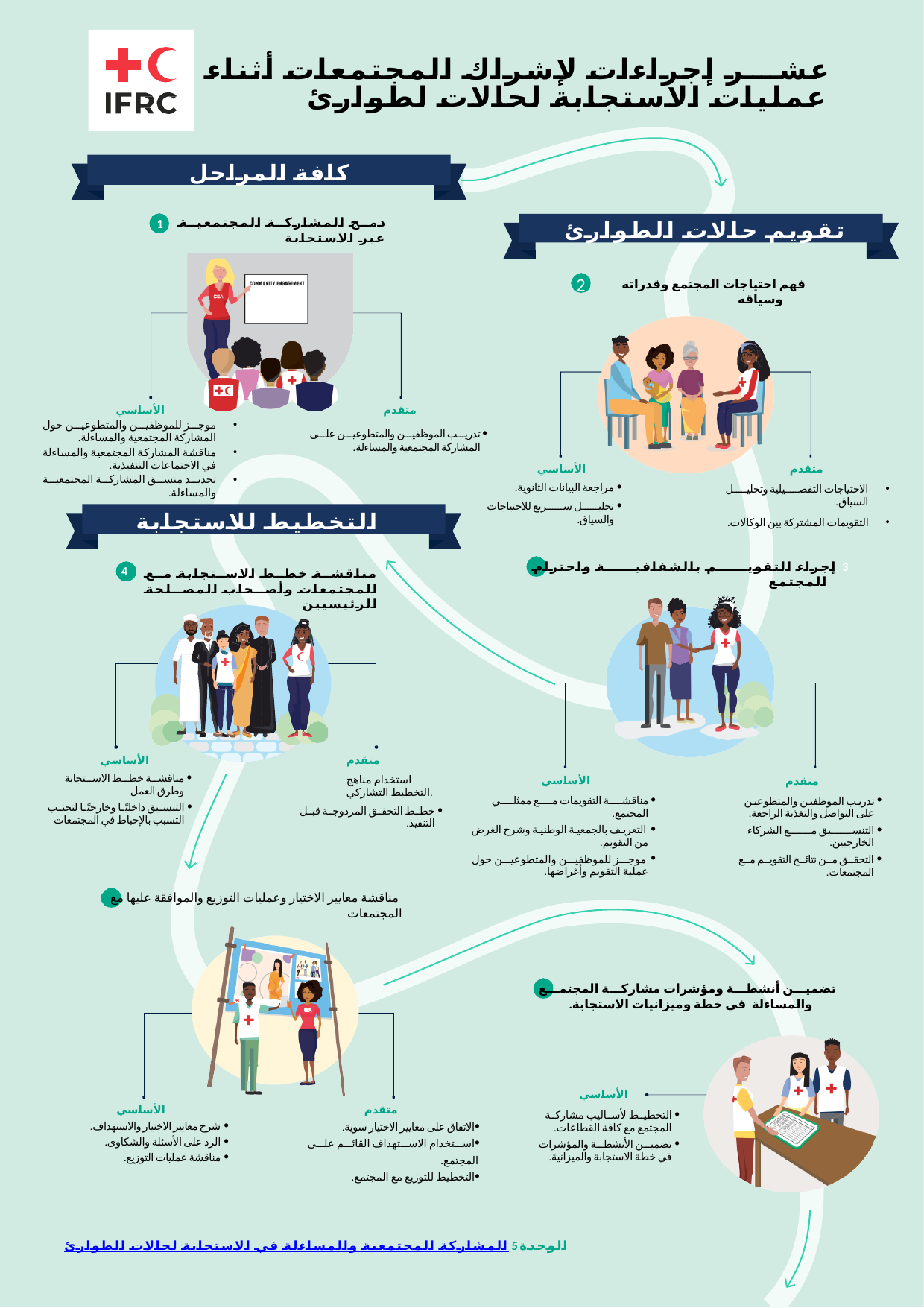

عشر إجراءات لإشراك المجتمعات أثناء عمليات الاستجابة لحالات لطوارئ

كافة المراحل

دمج المشاركة المجتمعية عبر الاستجابة

تقويم حالات الطوارئ
1

2
فهم احتياجات المجتمع وقدراته وسياقه

الأساسي
موجز للموظفين والمتطوعين حول المشاركة المجتمعية والمساءلة.
مناقشة المشاركة المجتمعية والمساءلة في الاجتماعات التنفيذية.
تحديد منسق المشاركة المجتمعية والمساءلة.
متقدم
تدريب الموظفين والمتطوعين على المشاركة المجتمعية والمساءلة.
الأساسي
مراجعة البيانات الثانوية.
تحليل سريع للاحتياجات والسياق.
متقدم
الاحتياجات التفصيلية وتحليل السياق.
التقويمات المشتركة بين الوكالات.
التخطيط للاستجابة

3 إجراء التقويم بالشفافية واحترام المجتمع

4
مناقشة خطط الاستجابة مع المجتمعات وأصحاب المصلحة الرئيسيين

متقدم
استخدام مناهج التخطيط التشاركي.
خطط التحقق المزدوجة قبل التنفيذ.
الأساسي
مناقشة خطط الاستجابة وطرق العمل
التنسيق داخليًا وخارجيًا لتجنب التسبب بالإحباط في المجتمعات

الأساسي
مناقشة التقويمات مع ممثلي المجتمع.
 التعريف بالجمعية الوطنية وشرح الغرض من التقويم.
 موجز للموظفين والمتطوعين حول عملية التقويم وأغراضها.
متقدم
تدريب الموظفين والمتطوعين على التواصل والتغذية الراجعة.
التنسيق مع الشركاء الخارجيين.
التحقق من نتائج التقويم مع المجتمعات.

 مناقشة معايير الاختيار وعمليات التوزيع والموافقة عليها مع المجتمعات

تضمين أنشطة ومؤشرات مشاركة المجتمع والمساءلة  في خطة وميزانيات الاستجابة.

الأساسي
التخطيط لأساليب مشاركة المجتمع مع كافة القطاعات.
تضمين الأنشطة والمؤشرات في خطة الاستجابة والميزانية.
متقدم
الاتفاق على معايير الاختيار سوية.
استخدام الاستهداف القائم على المجتمع.
التخطيط للتوزيع مع المجتمع.
الأساسي
شرح معايير الاختيار والاستهداف.
الرد على الأسئلة والشكاوى.
مناقشة عمليات التوزيع.

الوحدة5 المشاركة المجتمعية والمساءلة في الاستجابة لحالات الطوارئ